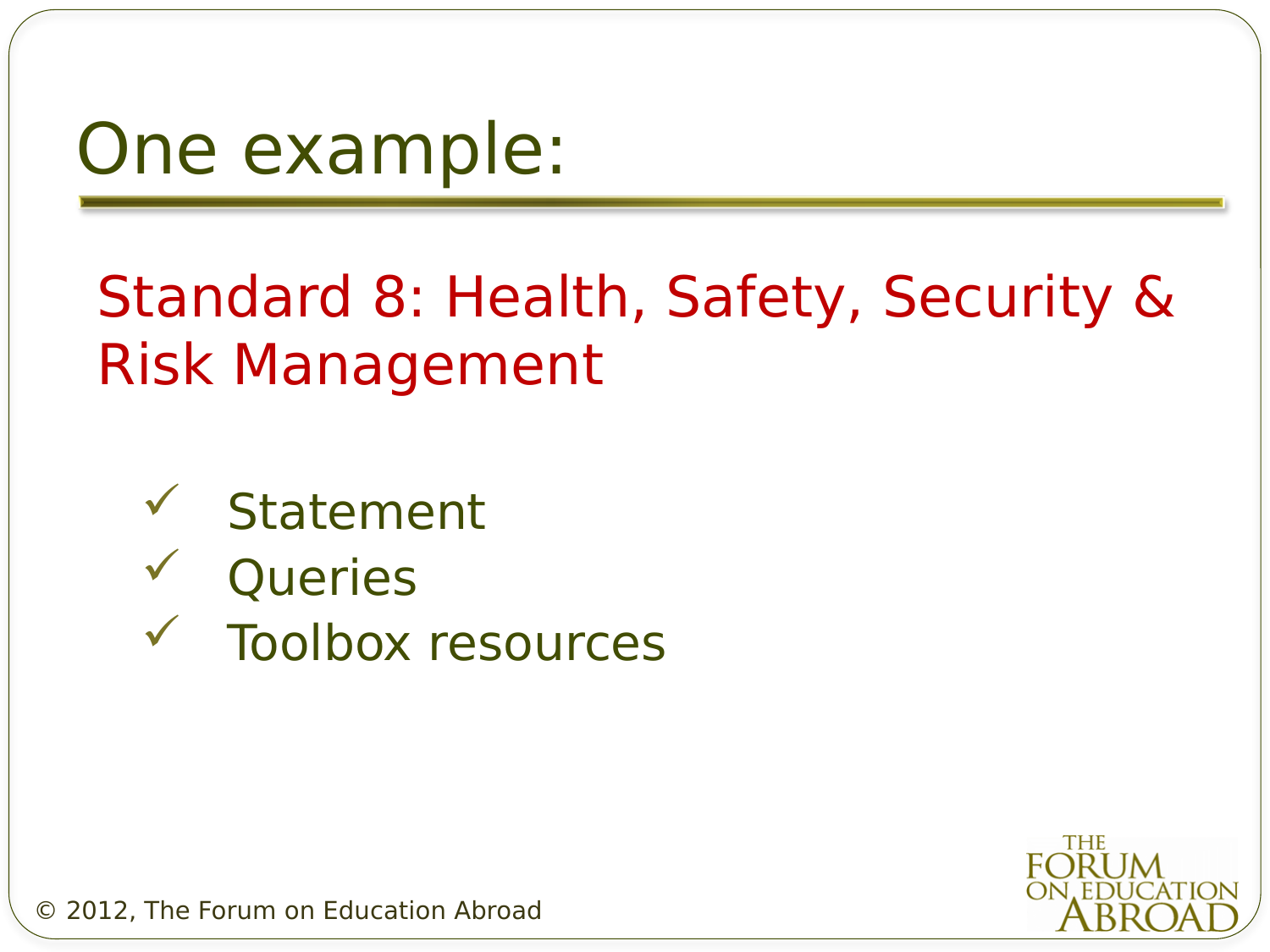

# One example:
Standard 8: Health, Safety, Security & Risk Management

   Statement
   Queries
   Toolbox resources